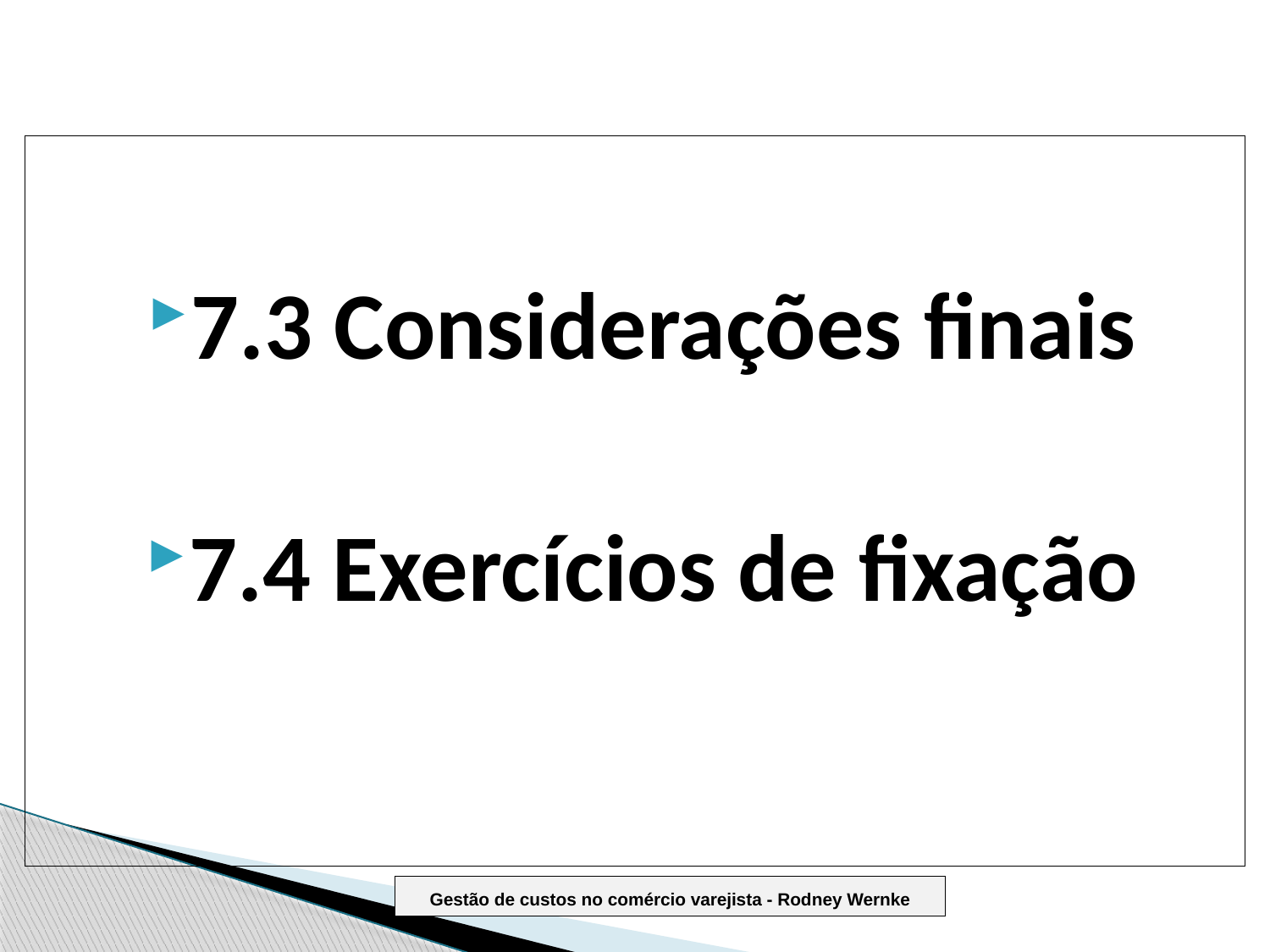

7.3 Considerações finais

7.4 Exercícios de fixação

Gestão de custos no comércio varejista - Rodney Wernke